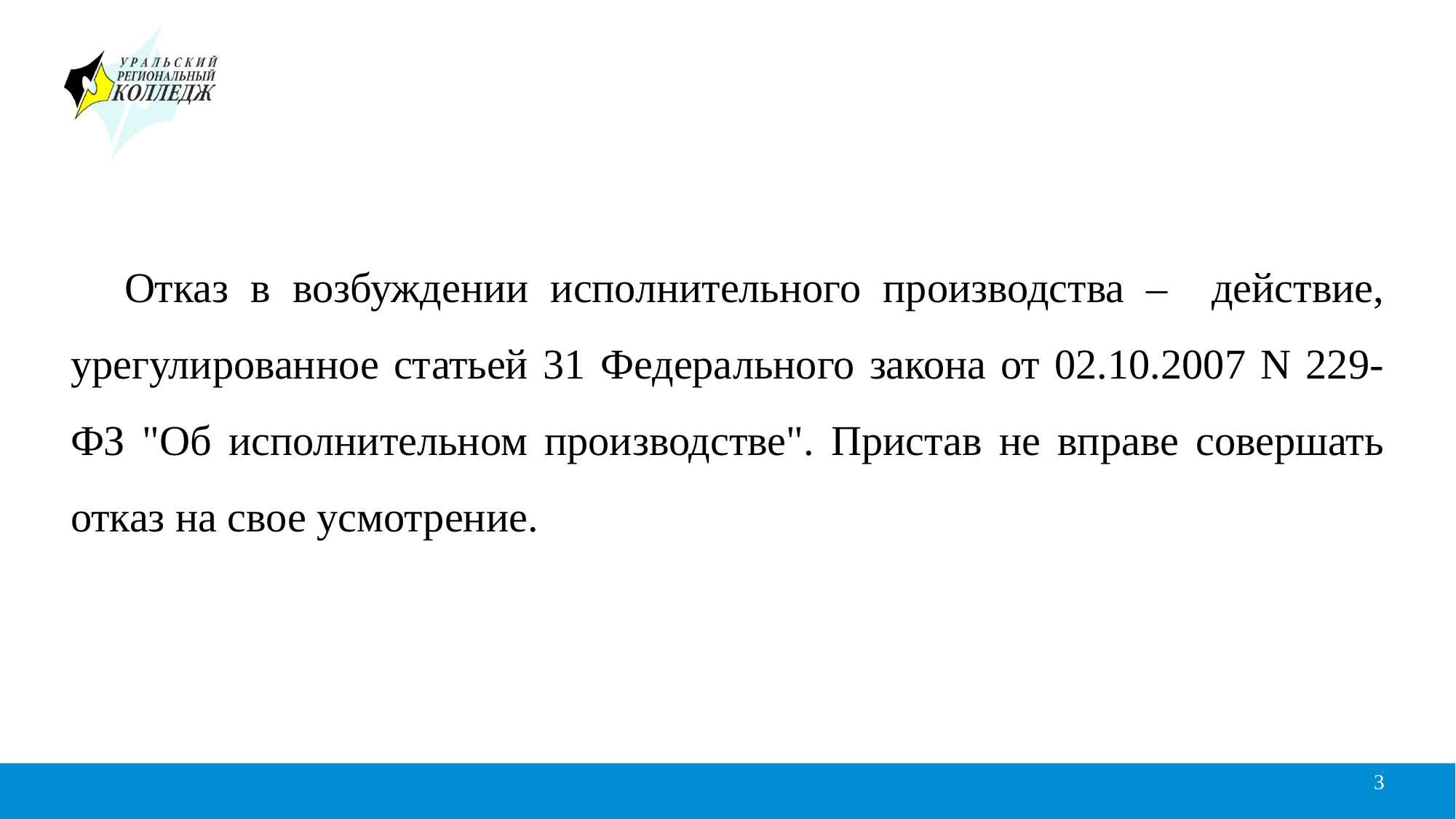

Отказ в возбуждении исполнительного производства –  действие, урегулированное статьей 31 Федерального закона от 02.10.2007 N 229-ФЗ "Об исполнительном производстве". Пристав не вправе совершать отказ на свое усмотрение.

3